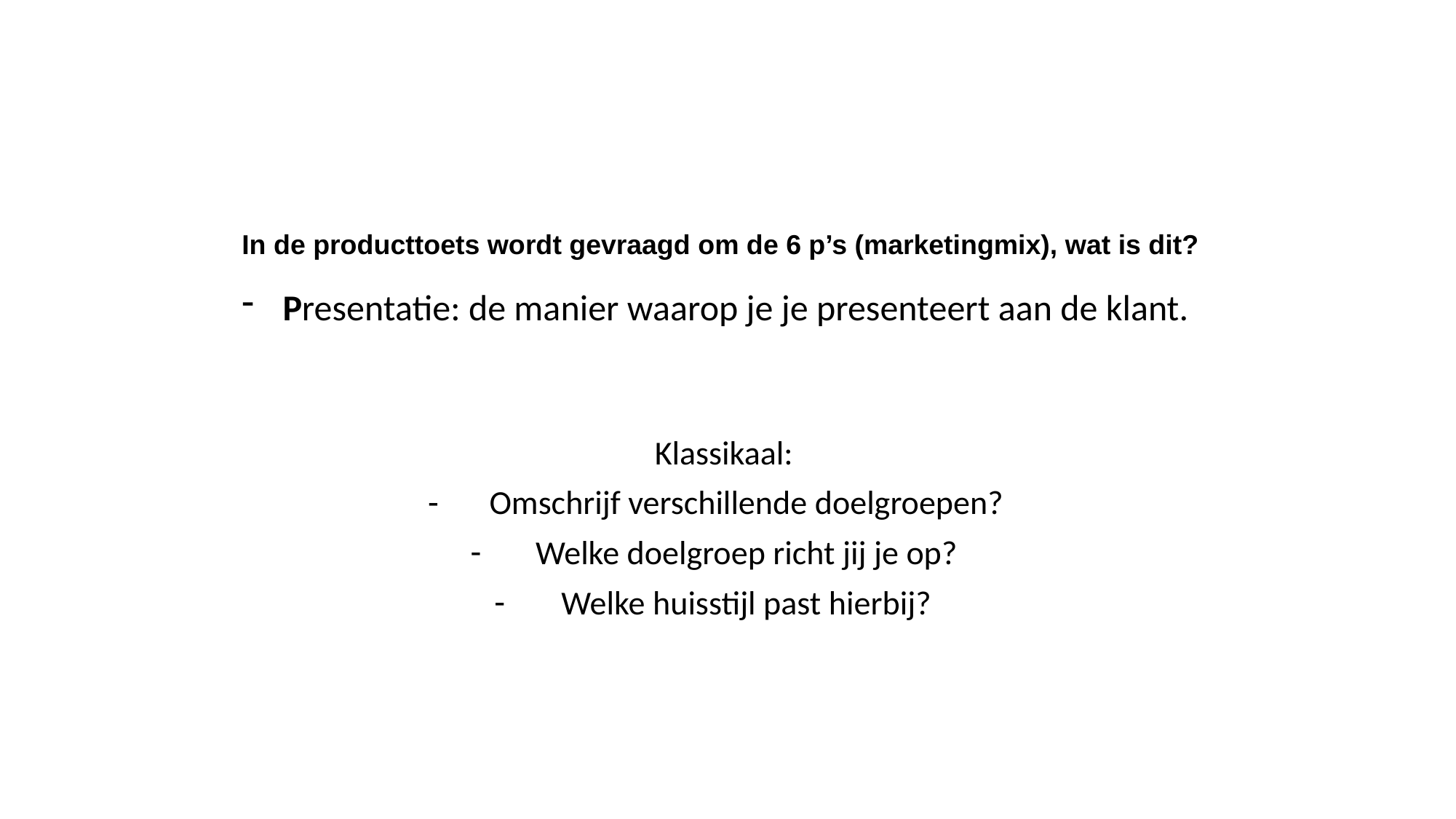

In de producttoets wordt gevraagd om de 6 p’s (marketingmix), wat is dit?
Presentatie: de manier waarop je je presenteert aan de klant.

Klassikaal:
Omschrijf verschillende doelgroepen?
Welke doelgroep richt jij je op?
Welke huisstijl past hierbij?